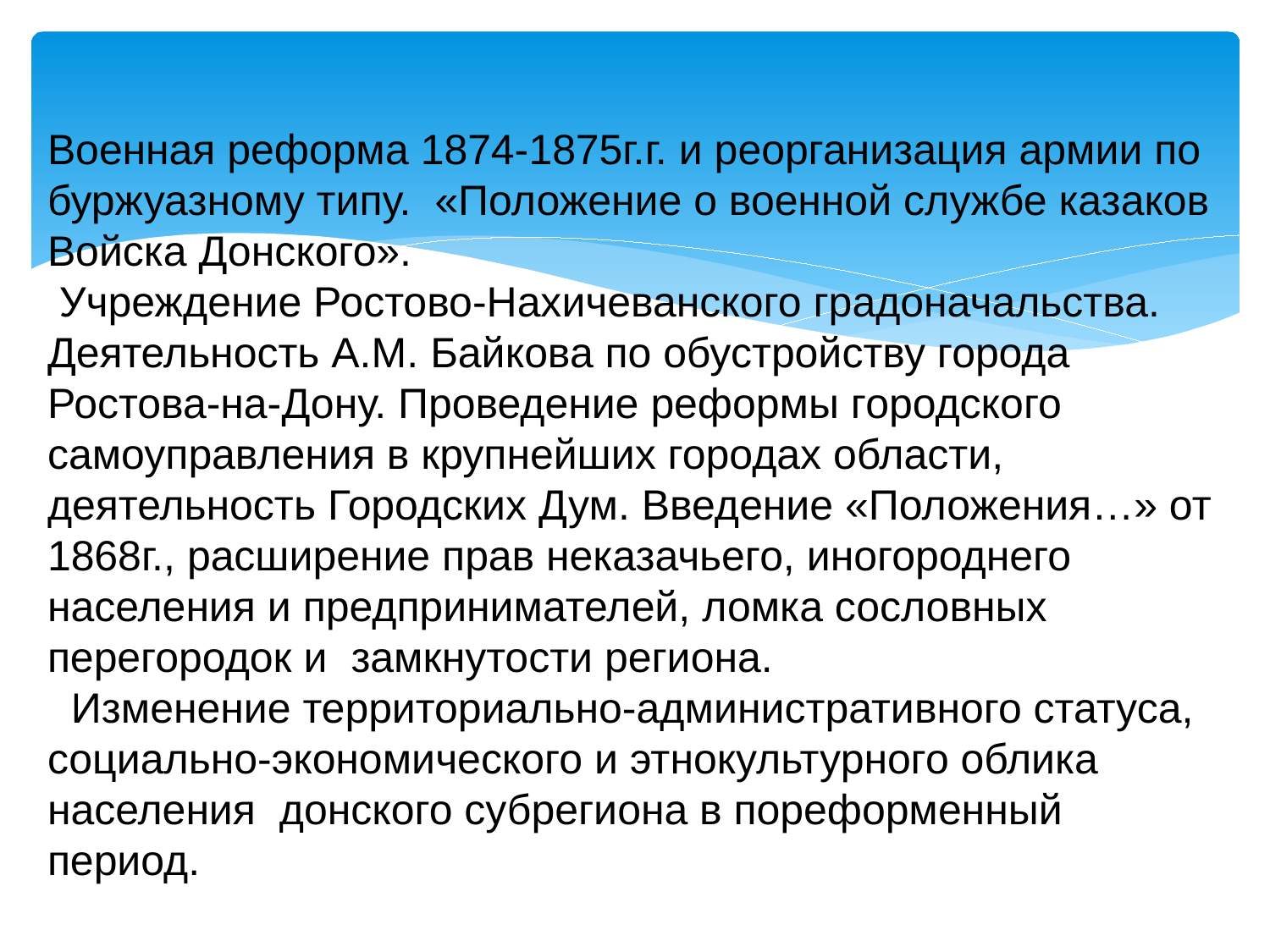

Военная реформа 1874-1875г.г. и реорганизация армии по буржуазному типу.  «Положение о военной службе казаков Войска Донского».
 Учреждение Ростово-Нахичеванского градоначальства. Деятельность А.М. Байкова по обустройству города  Ростова-на-Дону. Проведение реформы городского самоуправления в крупнейших городах области, деятельность Городских Дум. Введение «Положения…» от 1868г., расширение прав неказачьего, иногороднего населения и предпринимателей, ломка сословных перегородок и  замкнутости региона.
  Изменение территориально-административного статуса, социально-экономического и этнокультурного облика населения  донского субрегиона в пореформенный период.